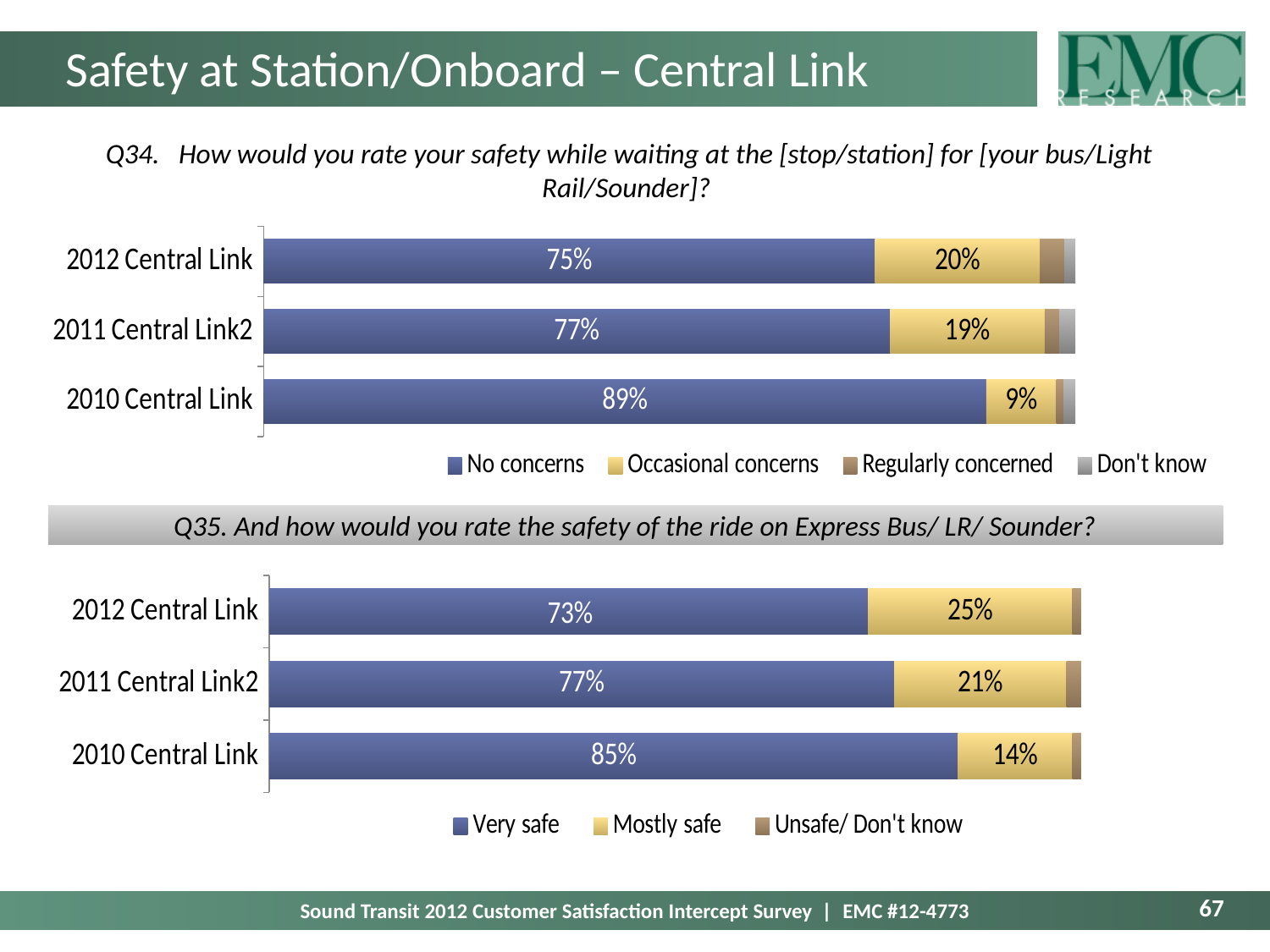

# Safety at Station/Onboard – Central Link
Q34.   How would you rate your safety while waiting at the [stop/station] for [your bus/Light Rail/Sounder]?

### Chart

| Category | No concerns | Occasional concerns | Regularly concerned | Don't know |
|---|---|---|---|---|
| 2012 Central Link | 0.7535598338520759 | 0.2028338696438506 | 0.030453636823792034 | 0.01315265968028271 |
| 2011 Central Link2 | 0.771689996488278 | 0.19062839432570747 | 0.01810068846113006 | 0.01958092072488499 |
| 2010 Central Link | 0.8902572219691656 | 0.0863293810073336 | 0.008919002724502223 | 0.014494394298997857 |
Q35. And how would you rate the safety of the ride on Express Bus/ LR/ Sounder?

### Chart

| Category | Very safe | Mostly safe | Unsafe/ Don't know |
|---|---|---|---|
| 2012 Central Link | 0.7330927953597792 | 0.24982238685728148 | 0.010896957761445288 |
| 2011 Central Link2 | 0.7698504250818733 | 0.2120488864569968 | 0.01810068846113006 |
| 2010 Central Link | 0.8484603963616142 | 0.14088142728665703 | 0.01065817635172787 |